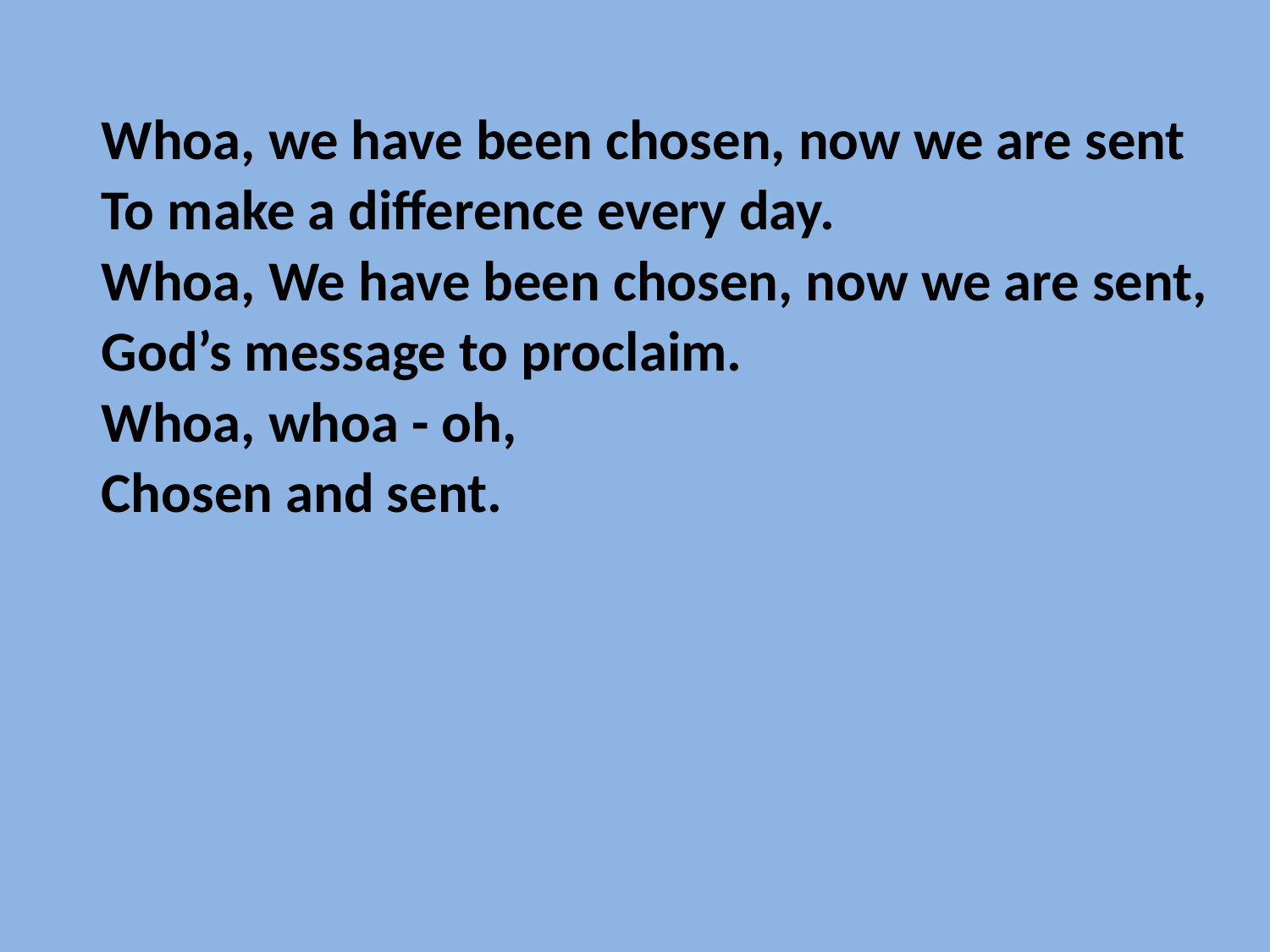

Whoa, we have been chosen, now we are sent
To make a difference every day.
Whoa, We have been chosen, now we are sent,
God’s message to proclaim.
Whoa, whoa - oh,
Chosen and sent.